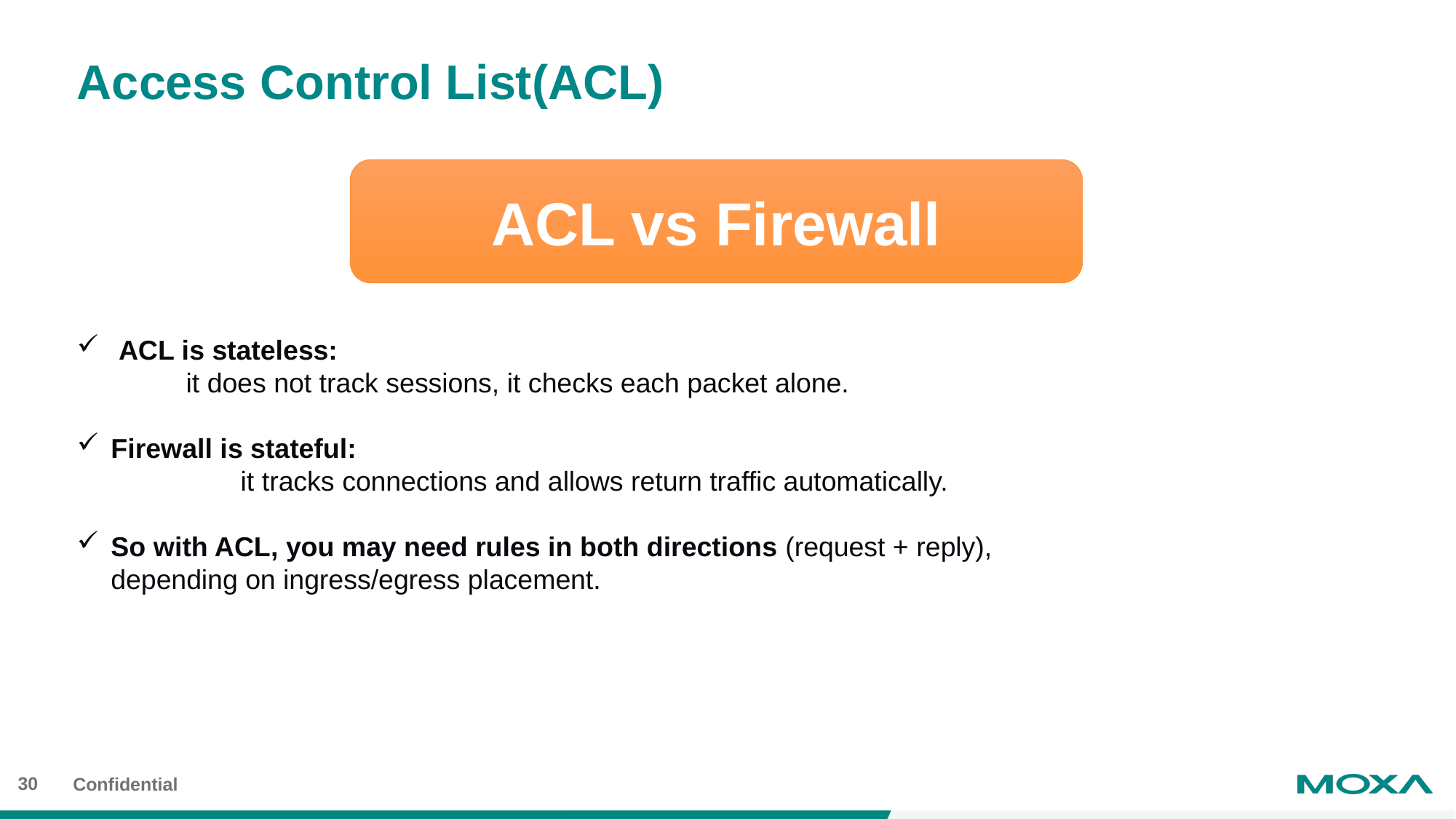

# Access Control List(ACL)
ACL vs Firewall
 ACL is stateless:
	it does not track sessions, it checks each packet alone.

Firewall is stateful:
	it tracks connections and allows return traffic automatically.

So with ACL, you may need rules in both directions (request + reply), depending on ingress/egress placement.